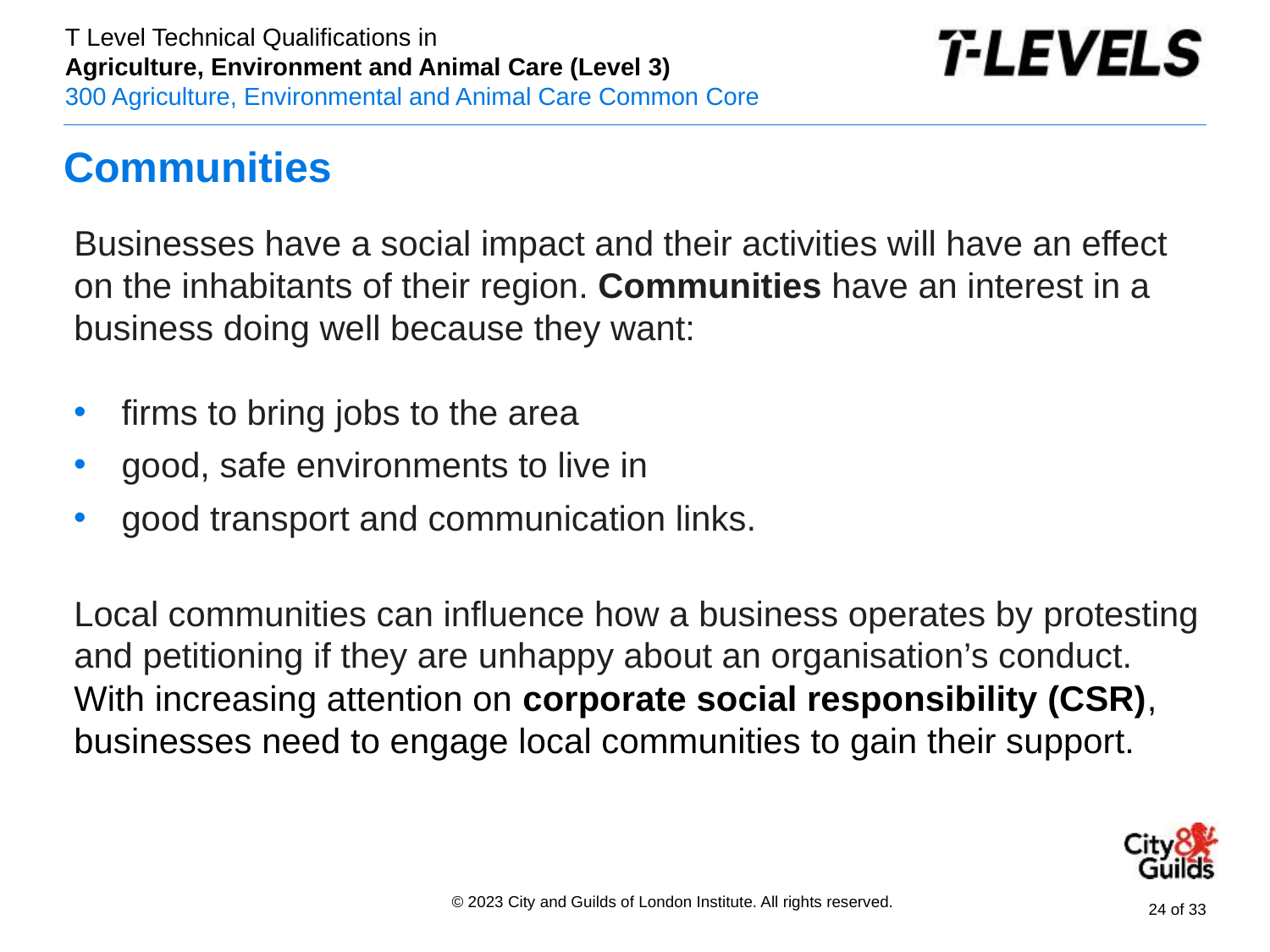

# Communities
Businesses have a social impact and their activities will have an effect on the inhabitants of their region. Communities have an interest in a business doing well because they want:

firms to bring jobs to the area
good, safe environments to live in
good transport and communication links.

Local communities can influence how a business operates by protesting and petitioning if they are unhappy about an organisation’s conduct. With increasing attention on corporate social responsibility (CSR), businesses need to engage local communities to gain their support.